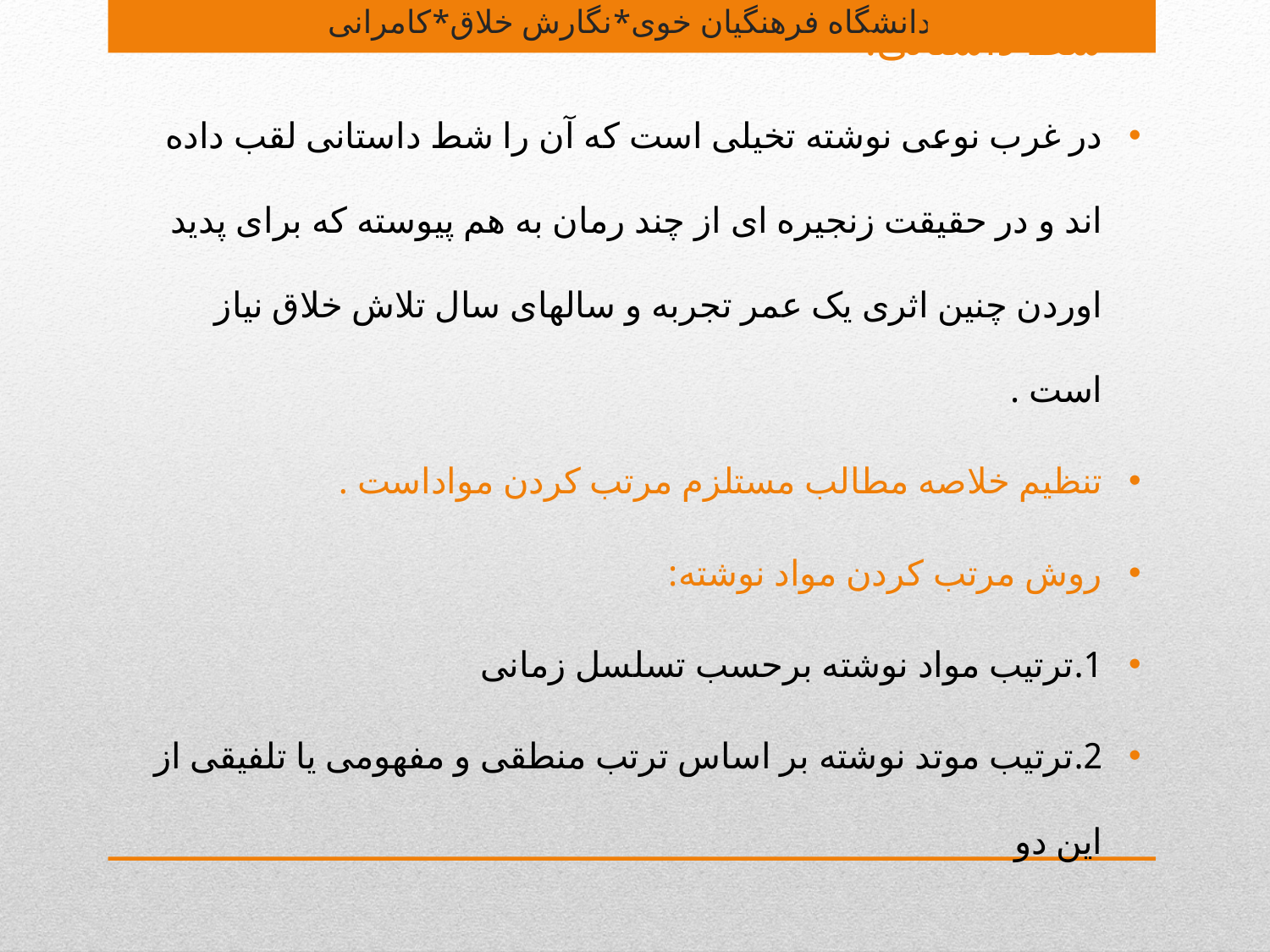

# دانشگاه فرهنگیان خوی*نگارش خلاق*کامرانی
شط داستانی:
در غرب نوعی نوشته تخیلی است که آن را شط داستانی لقب داده اند و در حقیقت زنجیره ای از چند رمان به هم پیوسته که برای پدید اوردن چنین اثری یک عمر تجربه و سالهای سال تلاش خلاق نیاز است .
تنظیم خلاصه مطالب مستلزم مرتب کردن مواداست .
روش مرتب کردن مواد نوشته:
1.ترتیب مواد نوشته برحسب تسلسل زمانی
2.ترتیب موتد نوشته بر اساس ترتب منطقی و مفهومی یا تلفیقی از این دو